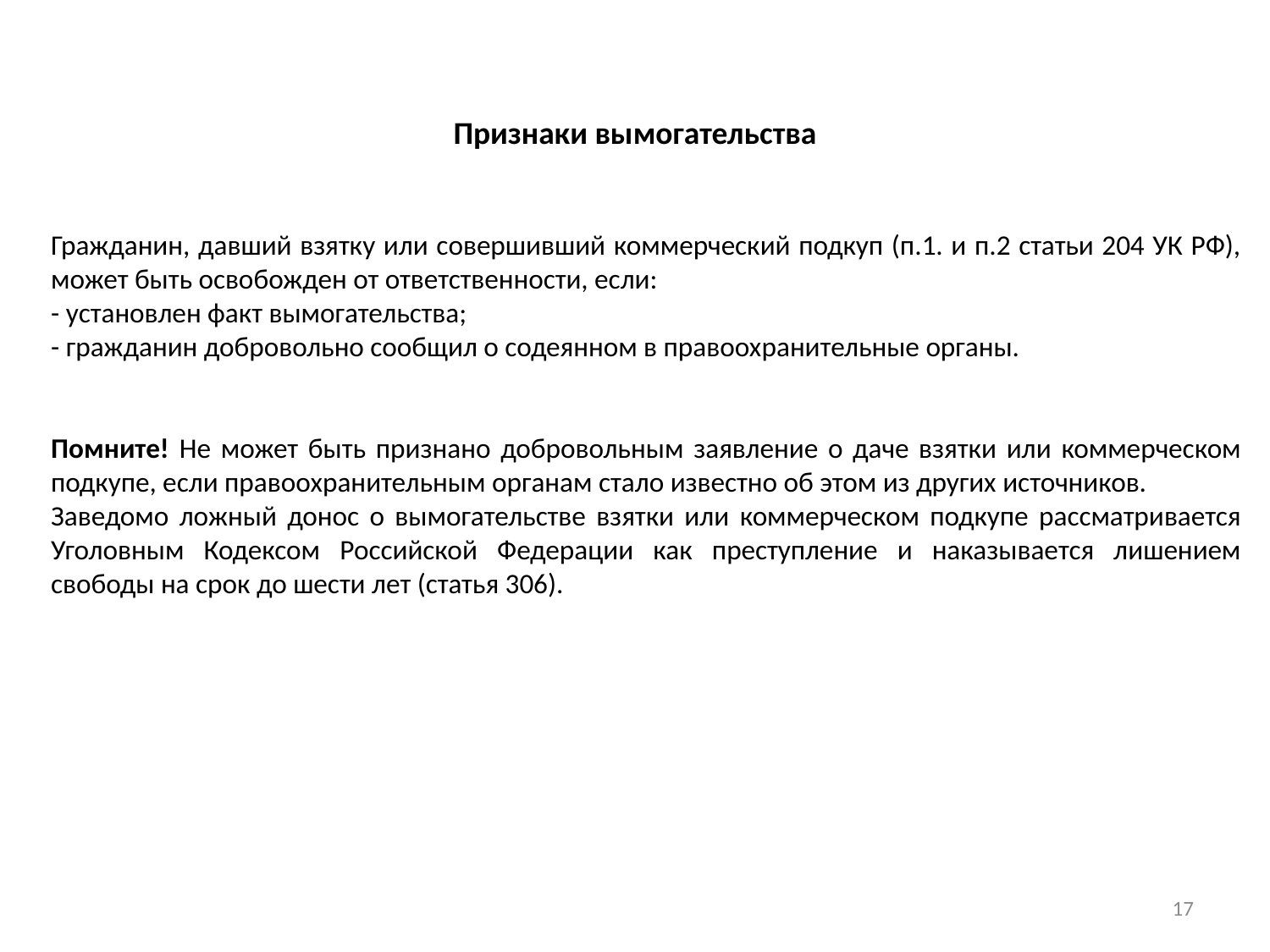

Признаки вымогательства

Гражданин, давший взятку или совершивший коммерческий подкуп (п.1. и п.2 статьи 204 УК РФ), может быть освобожден от ответственности, если:
- установлен факт вымогательства;
- гражданин добровольно сообщил о содеянном в правоохранительные органы.

Помните! Не может быть признано добровольным заявление о даче взятки или коммерческом подкупе, если правоохранительным органам стало известно об этом из других источников.
Заведомо ложный донос о вымогательстве взятки или коммерческом подкупе рассматривается Уголовным Кодексом Российской Федерации как преступление и наказывается лишением свободы на срок до шести лет (статья 306).
17